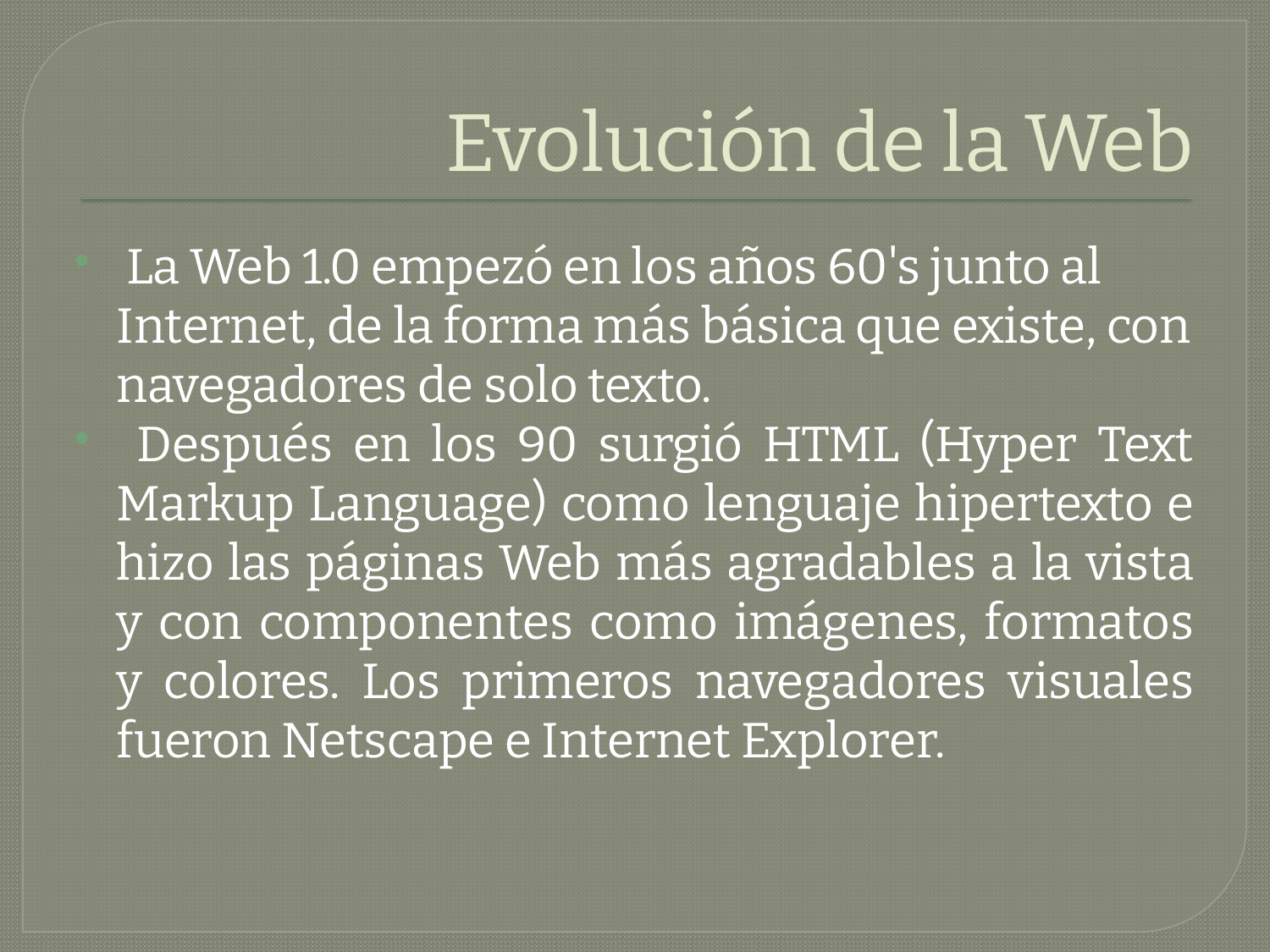

# Evolución de la Web
 La Web 1.0 empezó en los años 60's junto al Internet, de la forma más básica que existe, con navegadores de solo texto.
 Después en los 90 surgió HTML (Hyper Text Markup Language) como lenguaje hipertexto e hizo las páginas Web más agradables a la vista y con componentes como imágenes, formatos y colores. Los primeros navegadores visuales fueron Netscape e Internet Explorer.